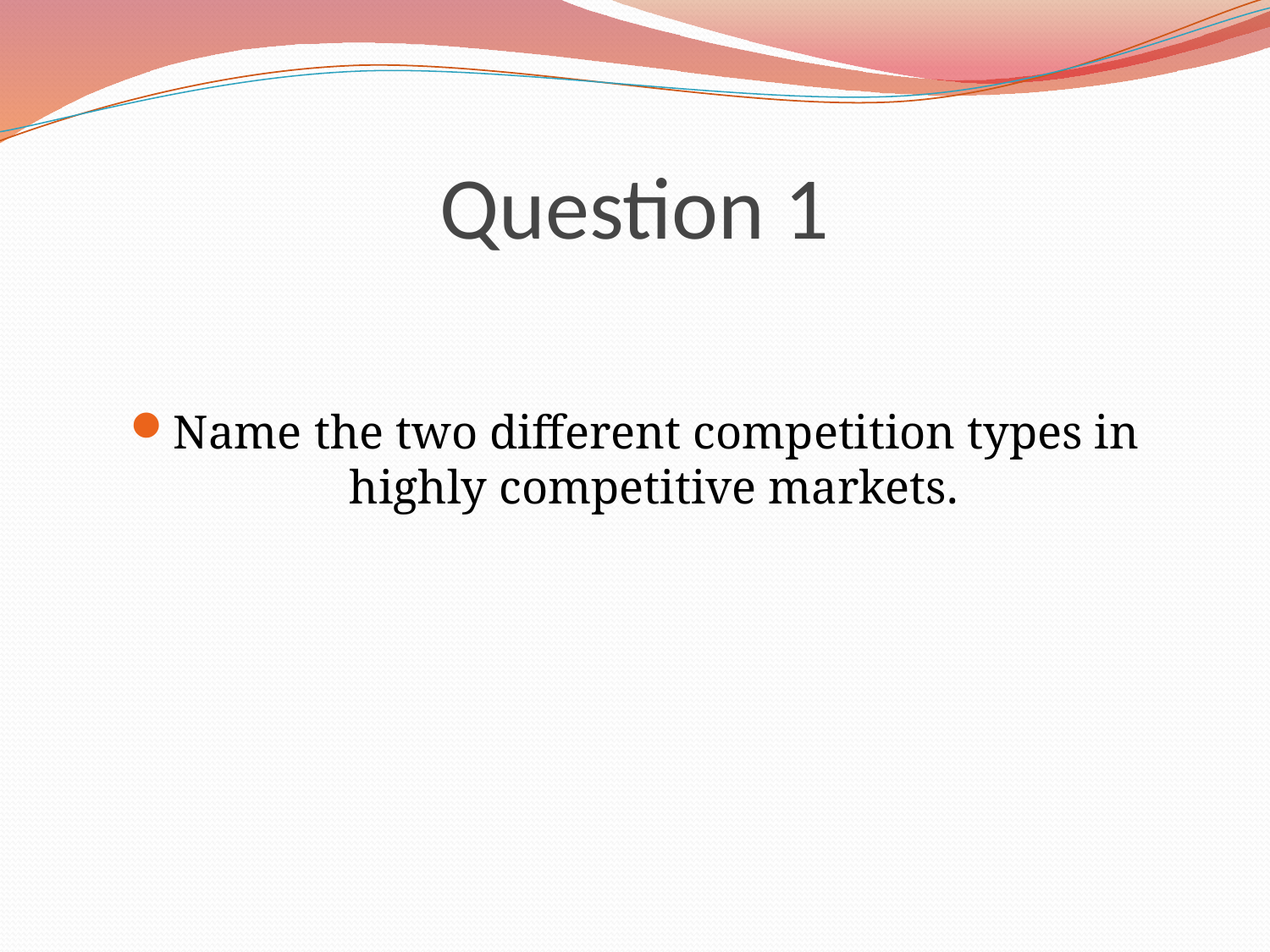

# Question 1

Name the two different competition types in highly competitive markets.